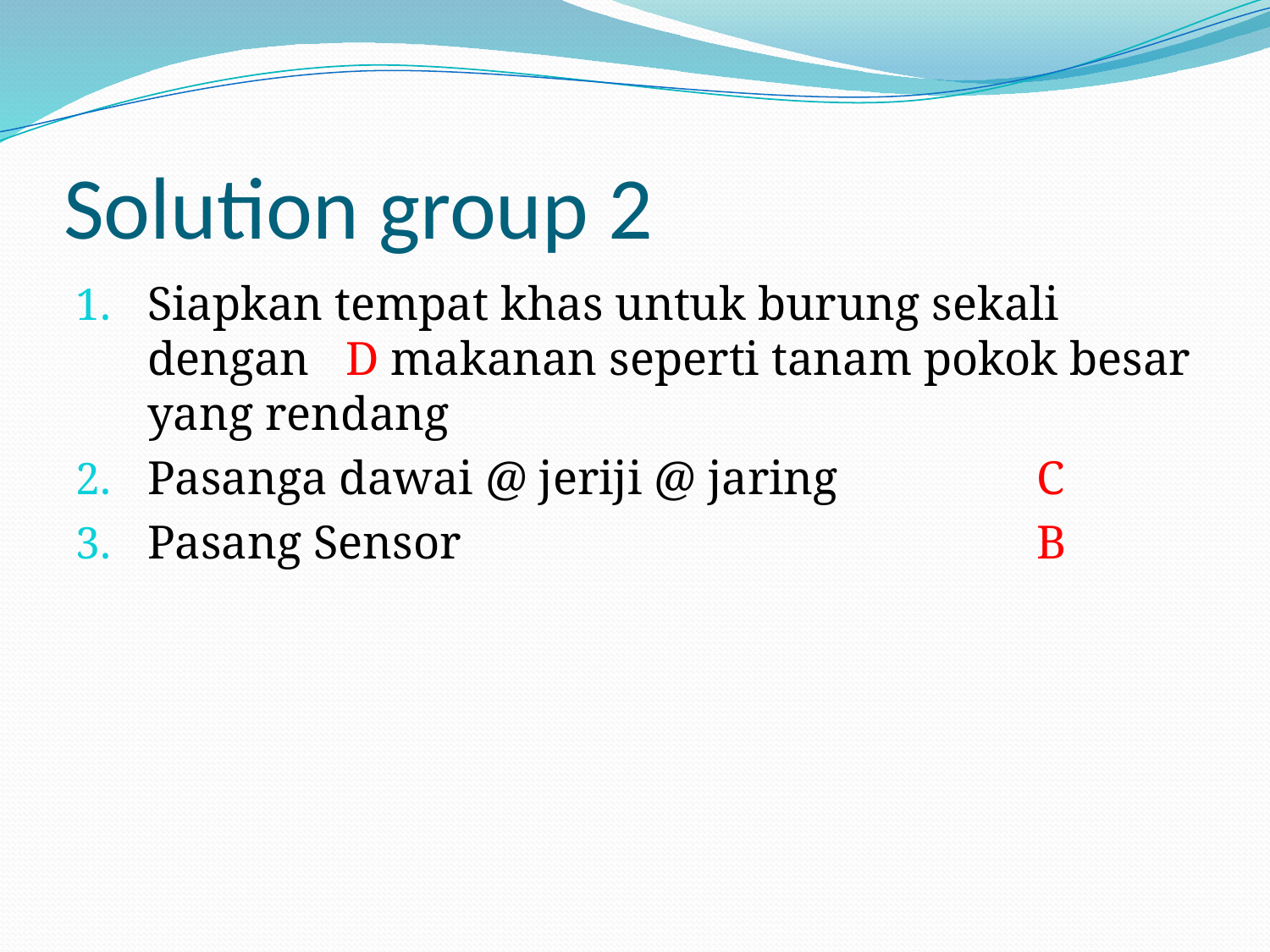

# Solution group 2
Siapkan tempat khas untuk burung sekali dengan   D makanan seperti tanam pokok besar yang rendang
Pasanga dawai @ jeriji @ jaring		C
Pasang Sensor					B